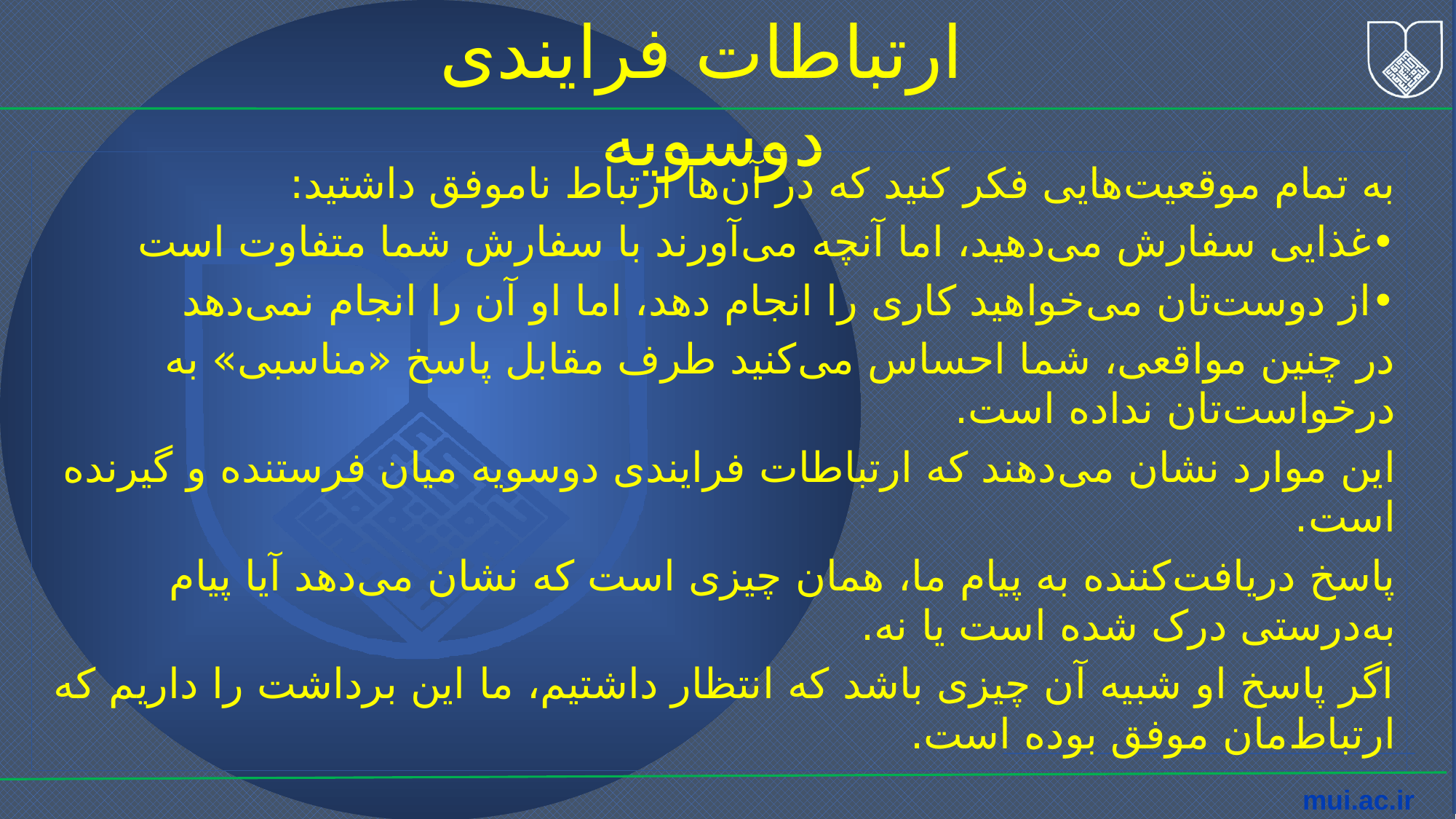

ارتباطات فرایندی دوسویه
به تمام موقعیت‌هایی فکر کنید که در آن‌ها ارتباط ناموفق داشتید:
•	غذایی سفارش می‌دهید، اما آنچه می‌آورند با سفارش شما متفاوت است
•	از دوست‌تان می‌خواهید کاری را انجام دهد، اما او آن را انجام نمی‌دهد
در چنین مواقعی، شما احساس می‌کنید طرف مقابل پاسخ «مناسبی» به درخواست‌تان نداده است.
این موارد نشان می‌دهند که ارتباطات فرایندی دوسویه میان فرستنده و گیرنده است.
پاسخ دریافت‌کننده به پیام ما، همان چیزی است که نشان می‌دهد آیا پیام به‌درستی درک شده است یا نه.
اگر پاسخ او شبیه آن چیزی باشد که انتظار داشتیم، ما این برداشت را داریم که ارتباط‌مان موفق بوده است.